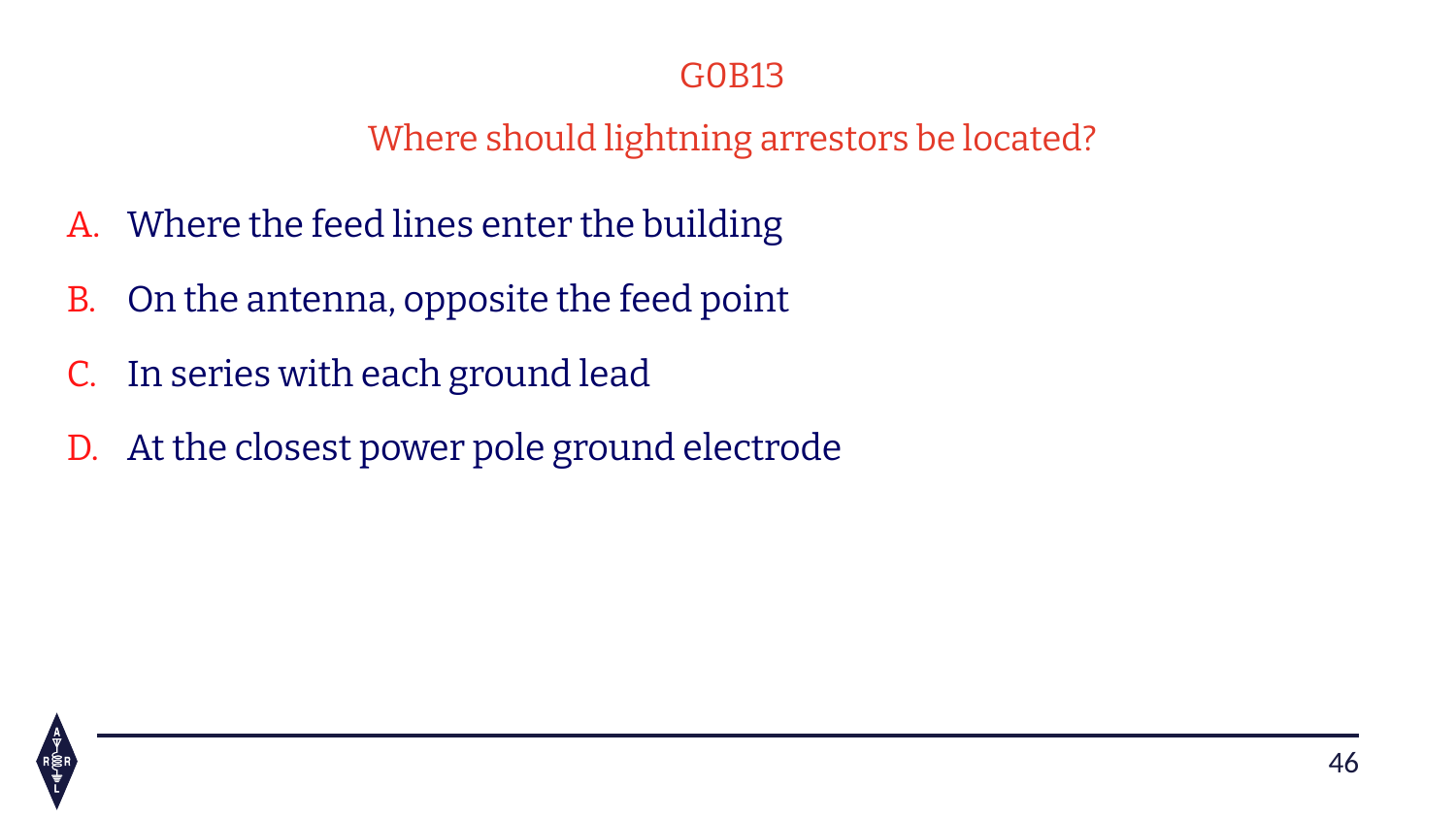

G0B13
Where should lightning arrestors be located?
Where the feed lines enter the building
On the antenna, opposite the feed point
In series with each ground lead
At the closest power pole ground electrode
46